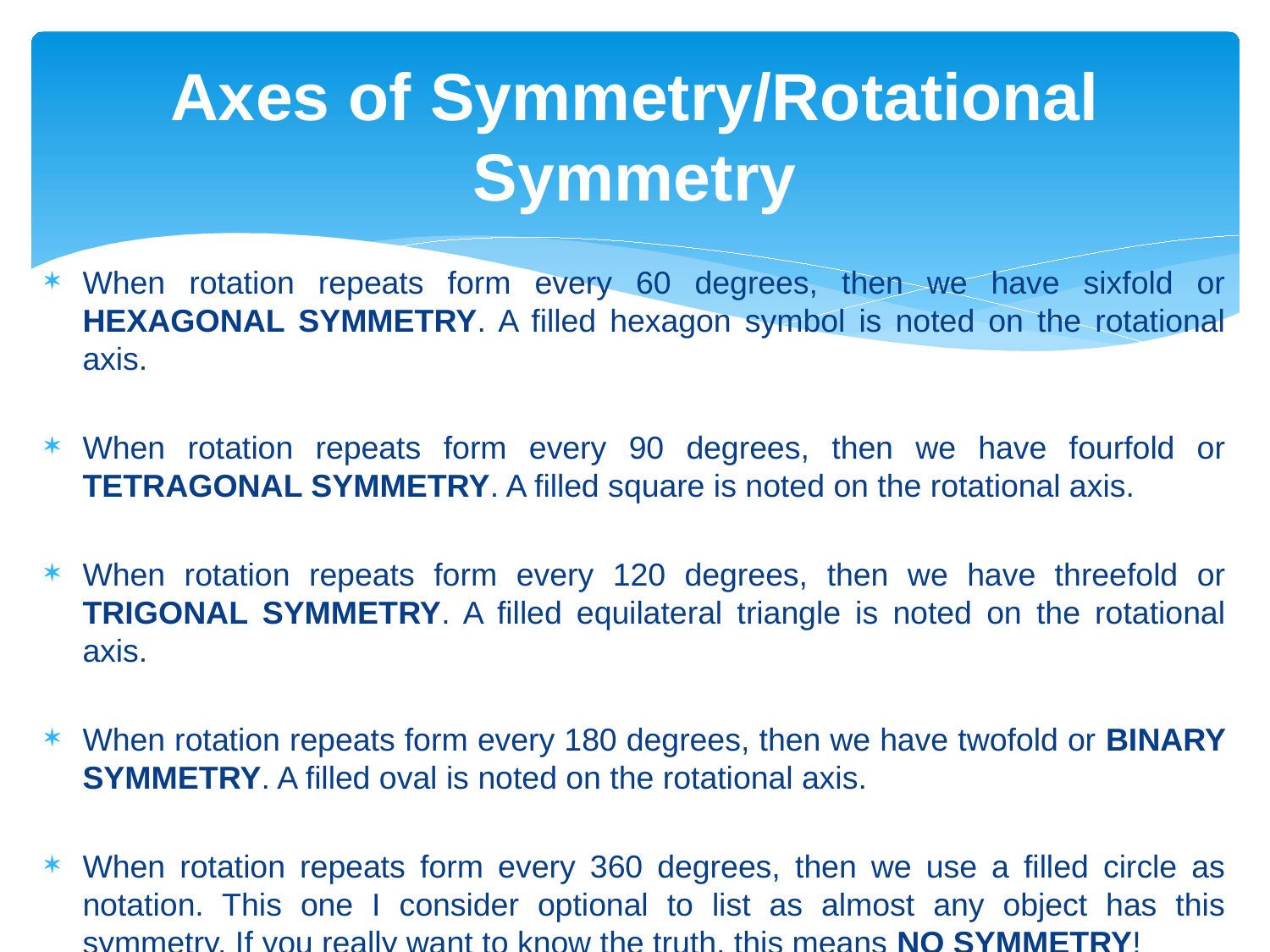

# Axes of Symmetry/Rotational Symmetry

When rotation repeats form every 60 degrees, then we have sixfold or HEXAGONAL SYMMETRY. A filled hexagon symbol is noted on the rotational axis.

When rotation repeats form every 90 degrees, then we have fourfold or TETRAGONAL SYMMETRY. A filled square is noted on the rotational axis.

When rotation repeats form every 120 degrees, then we have threefold or TRIGONAL SYMMETRY. A filled equilateral triangle is noted on the rotational axis.

When rotation repeats form every 180 degrees, then we have twofold or BINARY SYMMETRY. A filled oval is noted on the rotational axis.

When rotation repeats form every 360 degrees, then we use a filled circle as notation. This one I consider optional to list as almost any object has this symmetry. If you really want to know the truth, this means NO SYMMETRY!